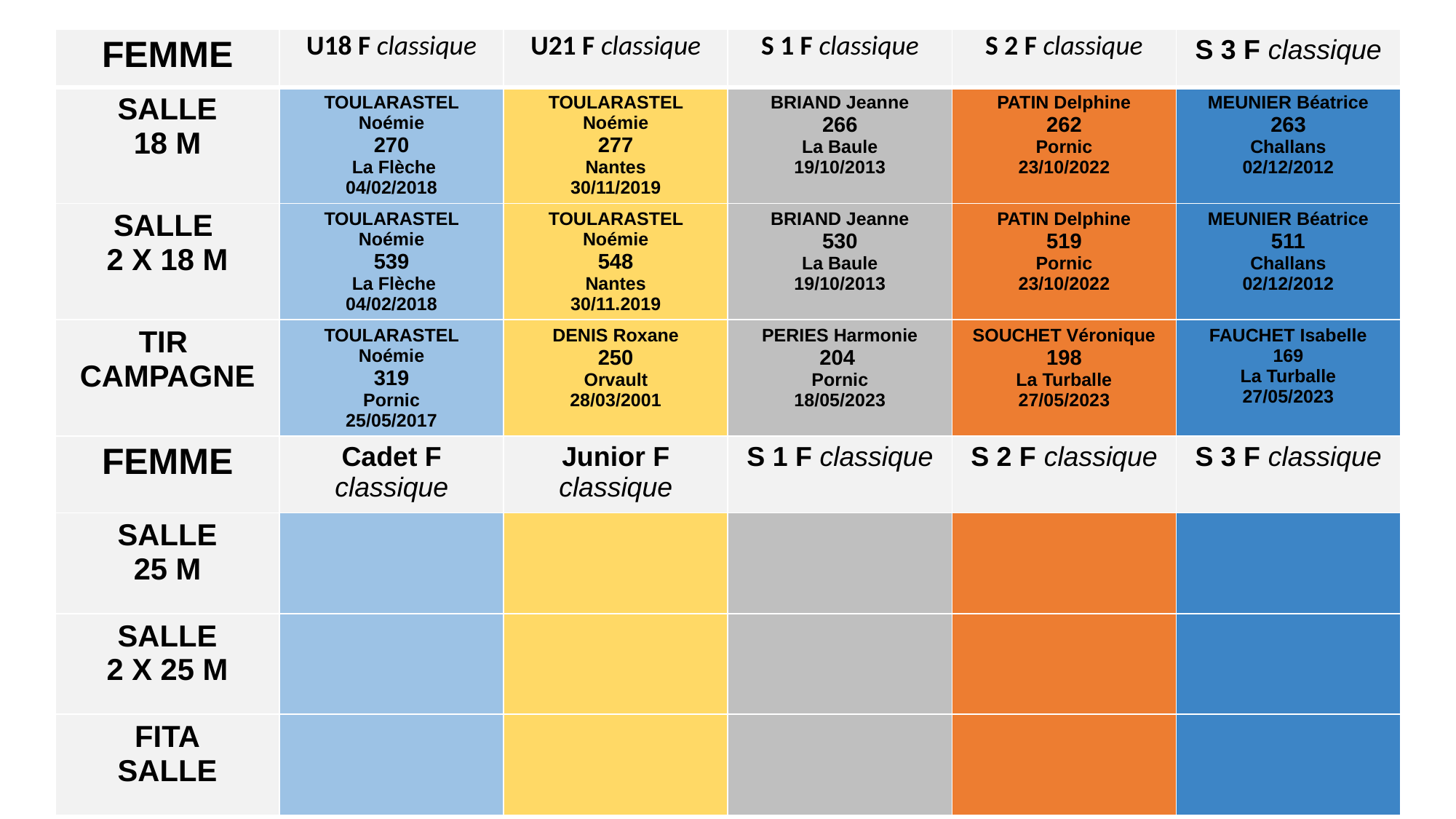

| FEMME | U18 F classique | U21 F classique | S 1 F classique | S 2 F classique | S 3 F classique |
| --- | --- | --- | --- | --- | --- |
| SALLE 18 M | TOULARASTEL Noémie 270 La Flèche 04/02/2018 | TOULARASTEL Noémie 277 Nantes 30/11/2019 | BRIAND Jeanne 266 La Baule 19/10/2013 | PATIN Delphine 262 Pornic 23/10/2022 | MEUNIER Béatrice 263 Challans 02/12/2012 |
| SALLE 2 X 18 M | TOULARASTEL Noémie 539 La Flèche 04/02/2018 | TOULARASTEL Noémie 548 Nantes 30/11.2019 | BRIAND Jeanne 530 La Baule 19/10/2013 | PATIN Delphine 519 Pornic 23/10/2022 | MEUNIER Béatrice 511 Challans 02/12/2012 |
| TIR CAMPAGNE | TOULARASTEL Noémie 319 Pornic 25/05/2017 | DENIS Roxane 250 Orvault 28/03/2001 | PERIES Harmonie 204 Pornic 18/05/2023 | SOUCHET Véronique 198 La Turballe 27/05/2023 | FAUCHET Isabelle 169 La Turballe 27/05/2023 |
| FEMME | Cadet F classique | Junior F classique | S 1 F classique | S 2 F classique | S 3 F classique |
| SALLE 25 M |  |  |  |  |  |
| SALLE 2 X 25 M |  |  |  |  |  |
| FITA SALLE |  |  |  |  |  |
#